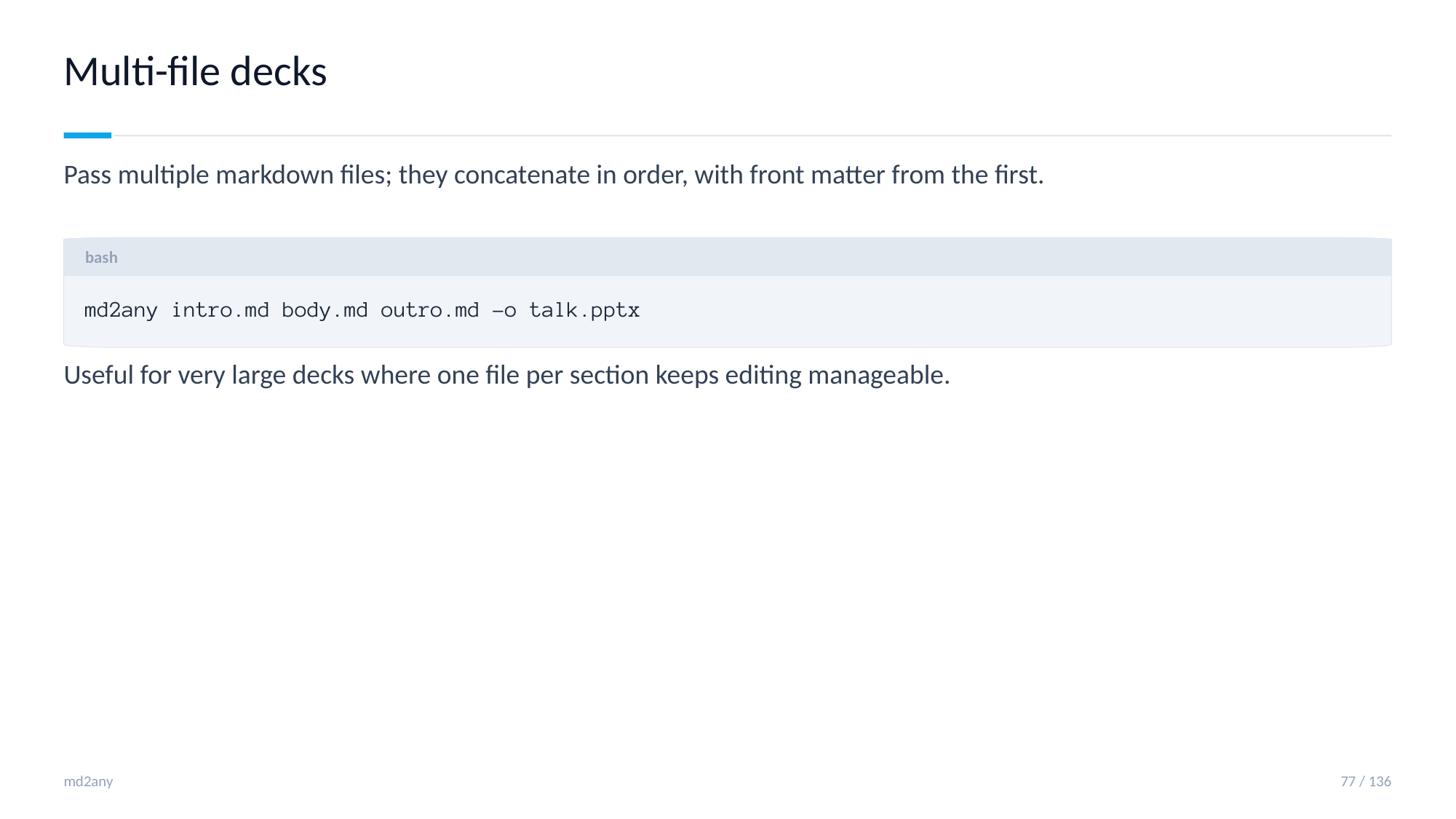

Multi-file decks

Pass multiple markdown files; they concatenate in order, with front matter from the first.
bash
md2any intro.md body.md outro.md -o talk.pptx
Useful for very large decks where one file per section keeps editing manageable.
md2any
77 / 136